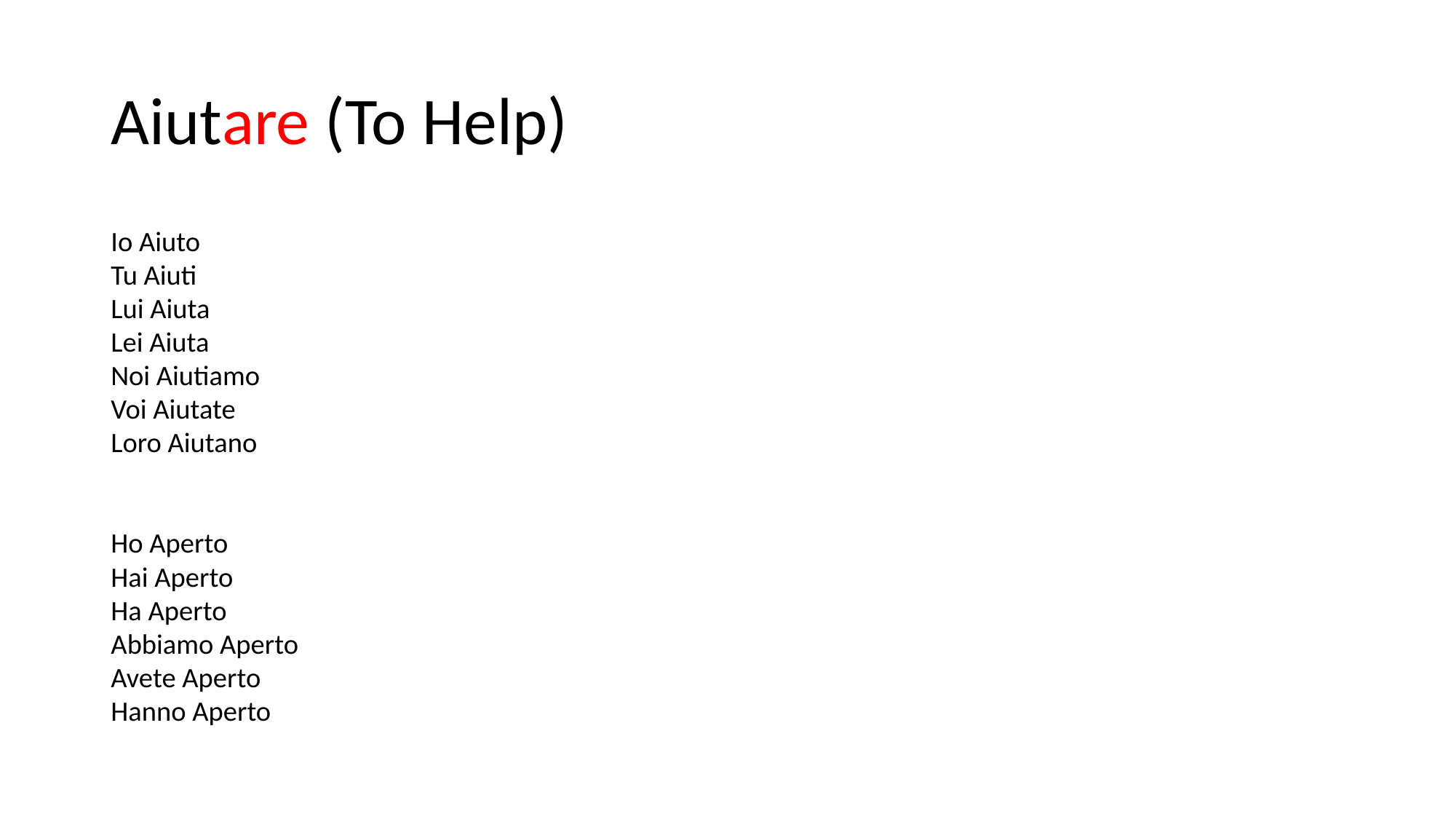

# Aiutare (To Help)
Io Aiuto
Tu Aiuti
Lui Aiuta
Lei Aiuta
Noi Aiutiamo
Voi Aiutate
Loro Aiutano

Ho Aperto
Hai Aperto
Ha Aperto
Abbiamo Aperto
Avete Aperto
Hanno Aperto